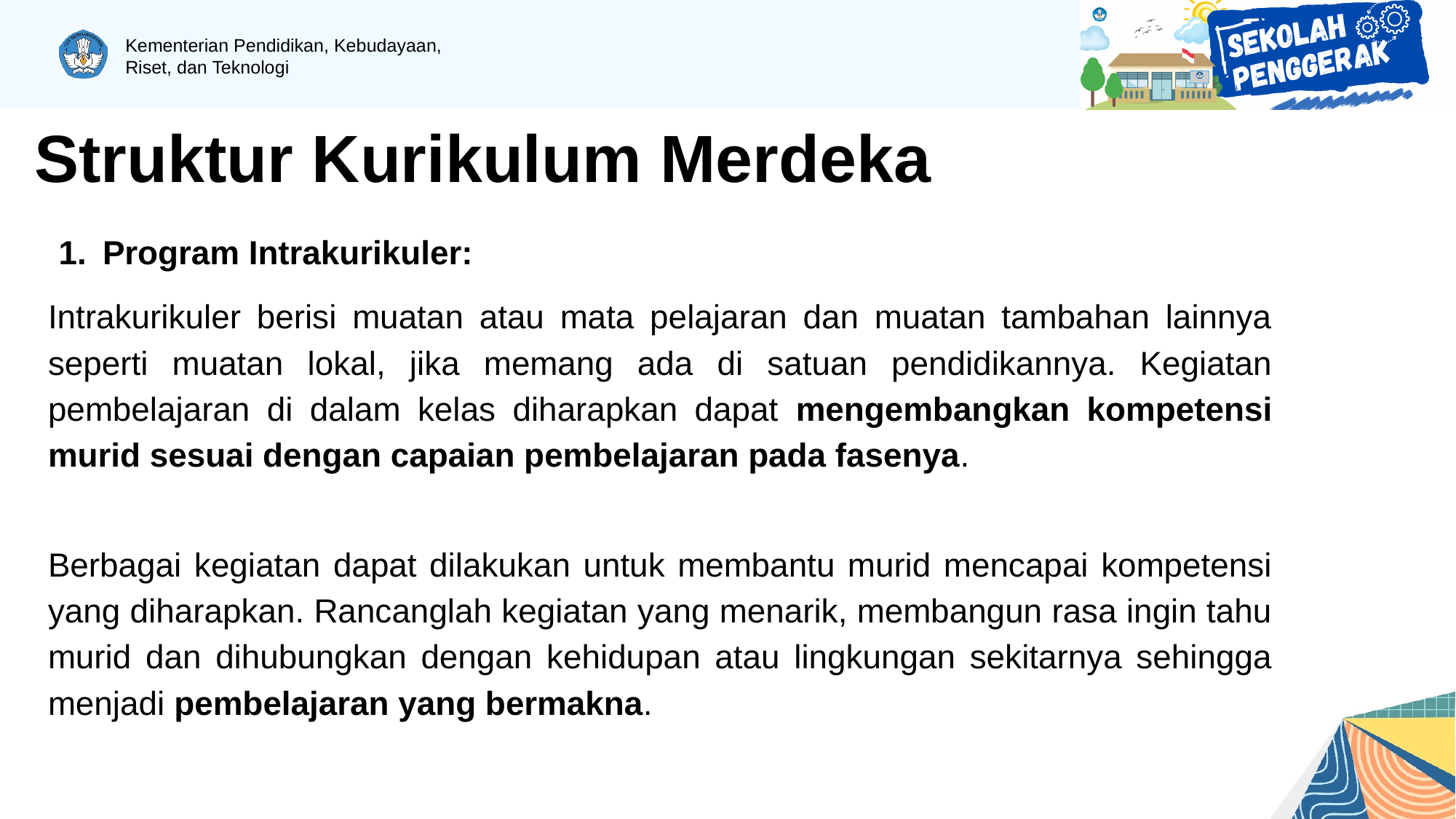

Struktur Kurikulum Merdeka

Program Intrakurikuler:
Intrakurikuler berisi muatan atau mata pelajaran dan muatan tambahan lainnya seperti muatan lokal, jika memang ada di satuan pendidikannya. Kegiatan pembelajaran di dalam kelas diharapkan dapat mengembangkan kompetensi murid sesuai dengan capaian pembelajaran pada fasenya.

Berbagai kegiatan dapat dilakukan untuk membantu murid mencapai kompetensi yang diharapkan. Rancanglah kegiatan yang menarik, membangun rasa ingin tahu murid dan dihubungkan dengan kehidupan atau lingkungan sekitarnya sehingga menjadi pembelajaran yang bermakna.